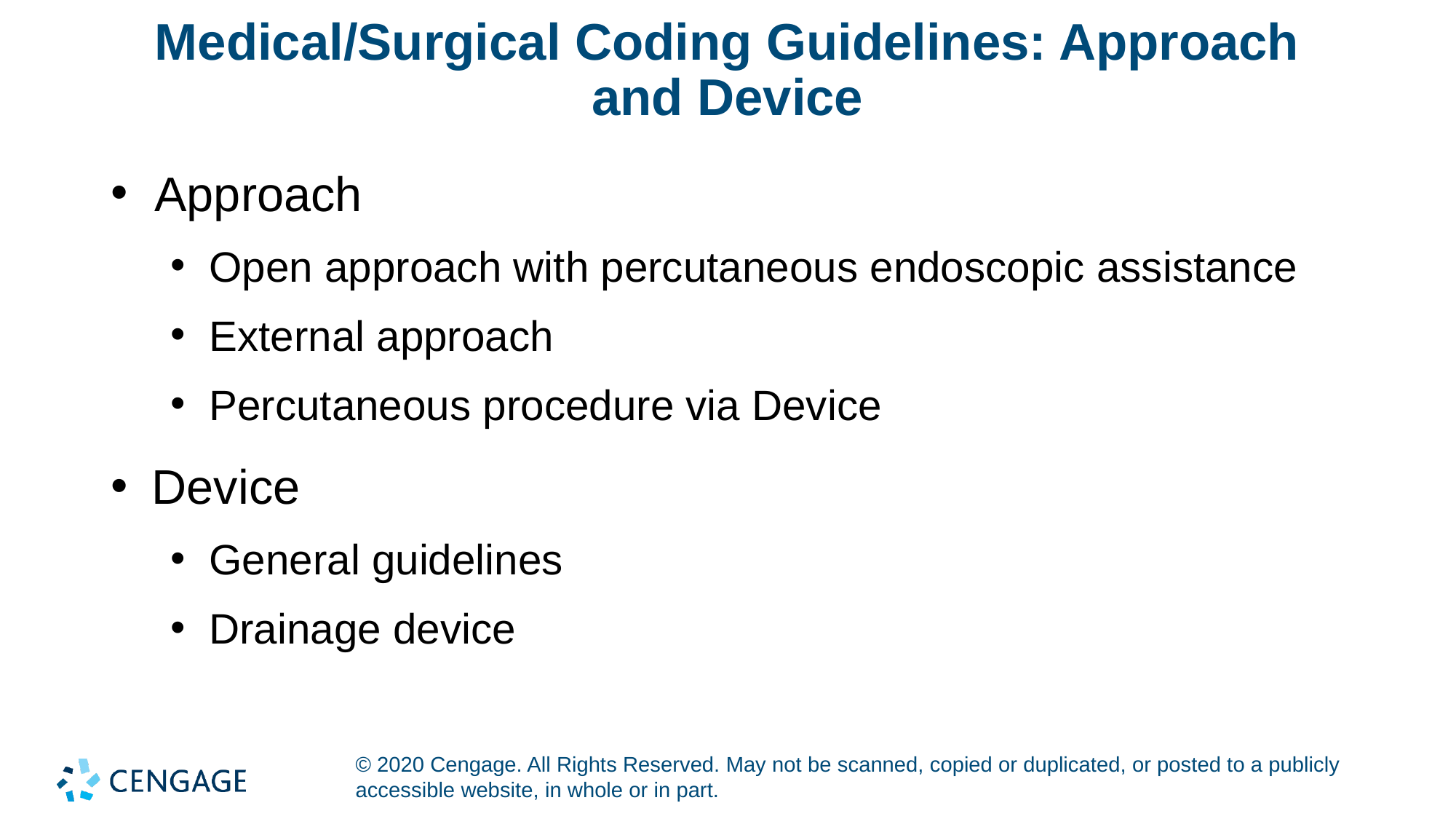

# Medical/Surgical Coding Guidelines: Approach and Device
Approach
Open approach with percutaneous endoscopic assistance
External approach
Percutaneous procedure via Device
Device
General guidelines
Drainage device